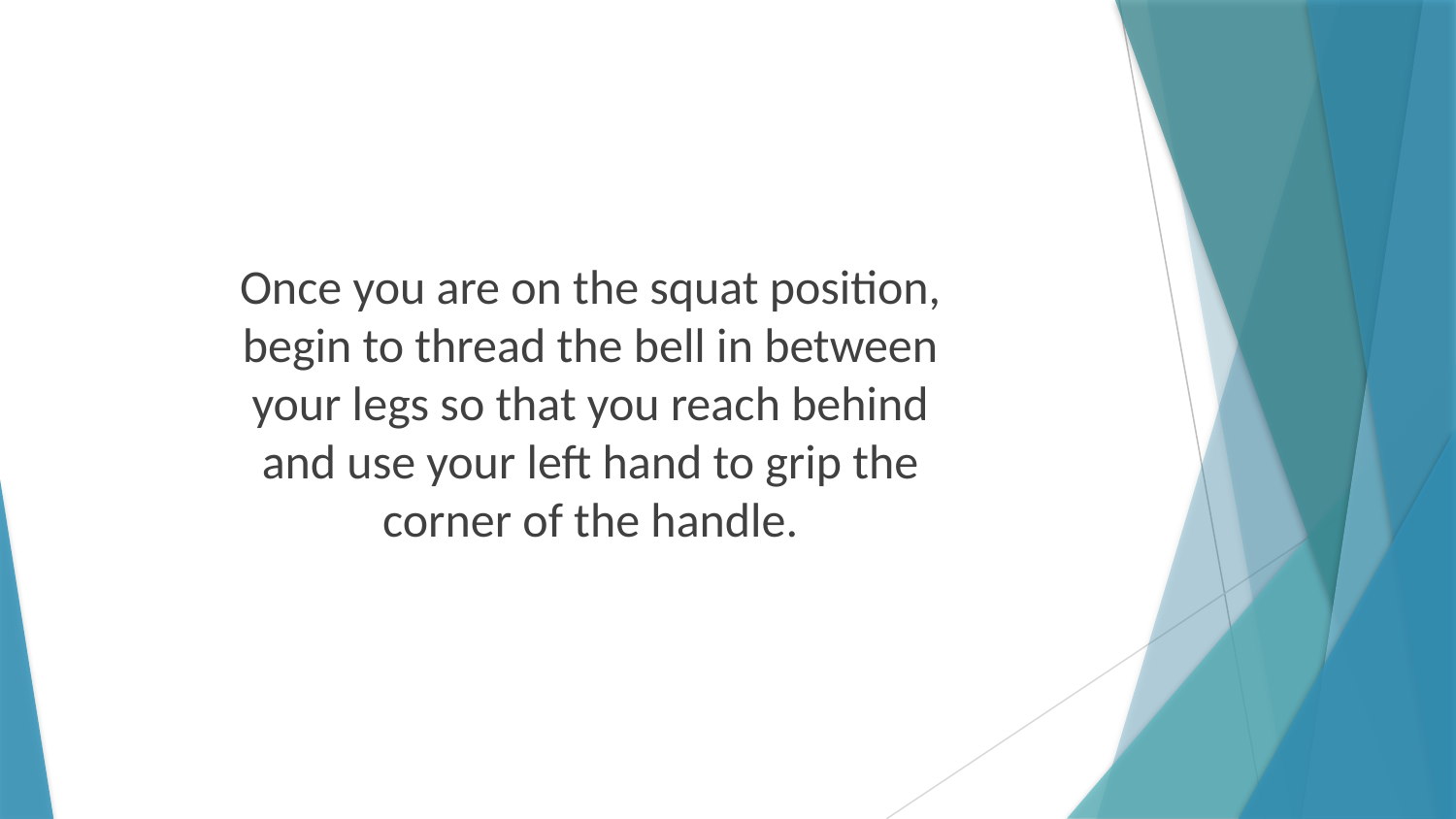

Once you are on the squat position, begin to thread the bell in between your legs so that you reach behind and use your left hand to grip the corner of the handle.